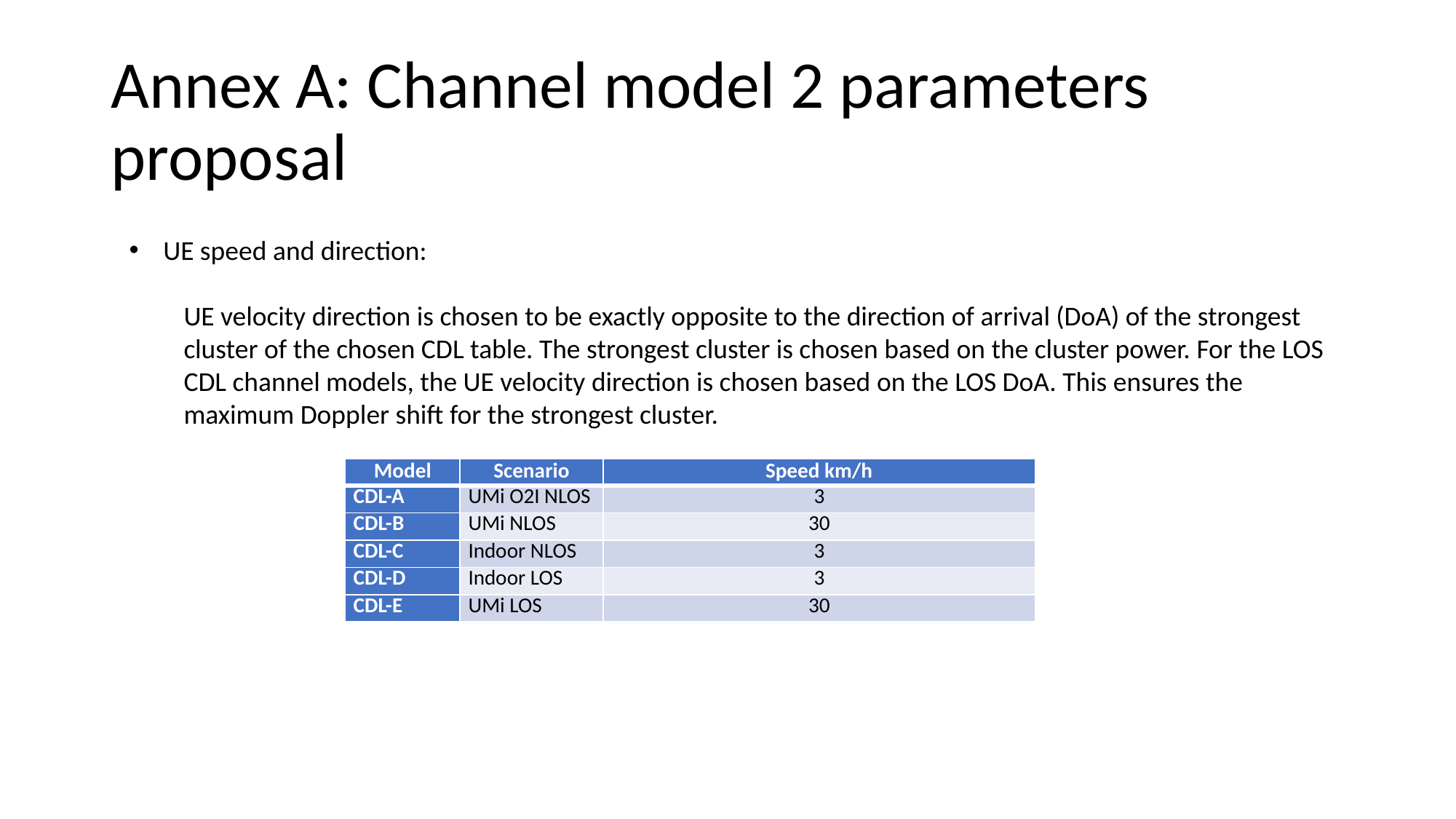

# Annex A: Channel model 2 parameters proposal
UE speed and direction:

UE velocity direction is chosen to be exactly opposite to the direction of arrival (DoA) of the strongest cluster of the chosen CDL table. The strongest cluster is chosen based on the cluster power. For the LOS CDL channel models, the UE velocity direction is chosen based on the LOS DoA. This ensures the maximum Doppler shift for the strongest cluster.

| Model | Scenario | Speed km/h |
| --- | --- | --- |
| CDL-A | UMi O2I NLOS | 3 |
| CDL-B | UMi NLOS | 30 |
| CDL-C | Indoor NLOS | 3 |
| CDL-D | Indoor LOS | 3 |
| CDL-E | UMi LOS | 30 |